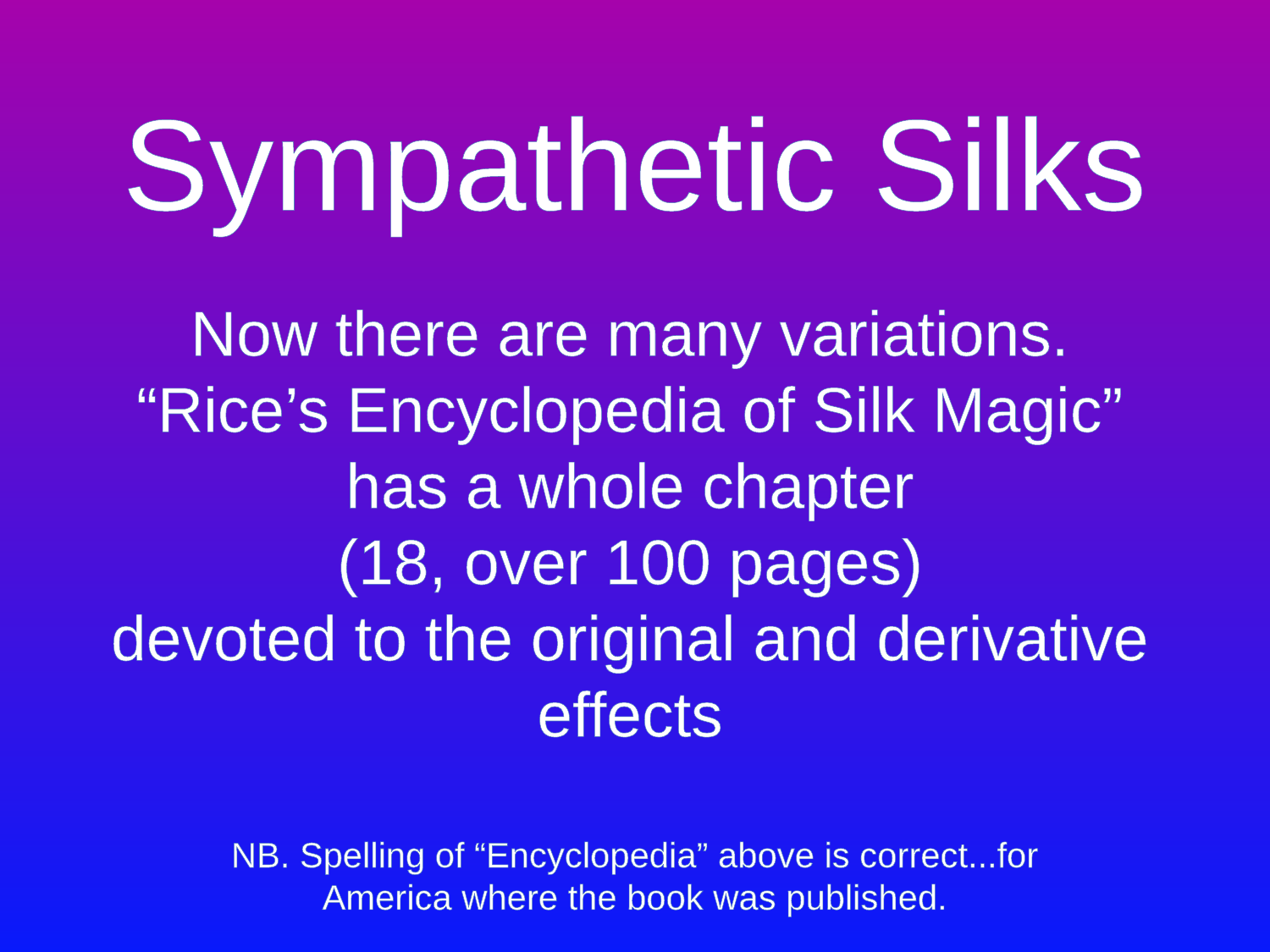

# Sympathetic Silks
Now there are many variations.
“Rice’s Encyclopedia of Silk Magic”
has a whole chapter
(18, over 100 pages)
devoted to the original and derivative effects
NB. Spelling of “Encyclopedia” above is correct...for America where the book was published.